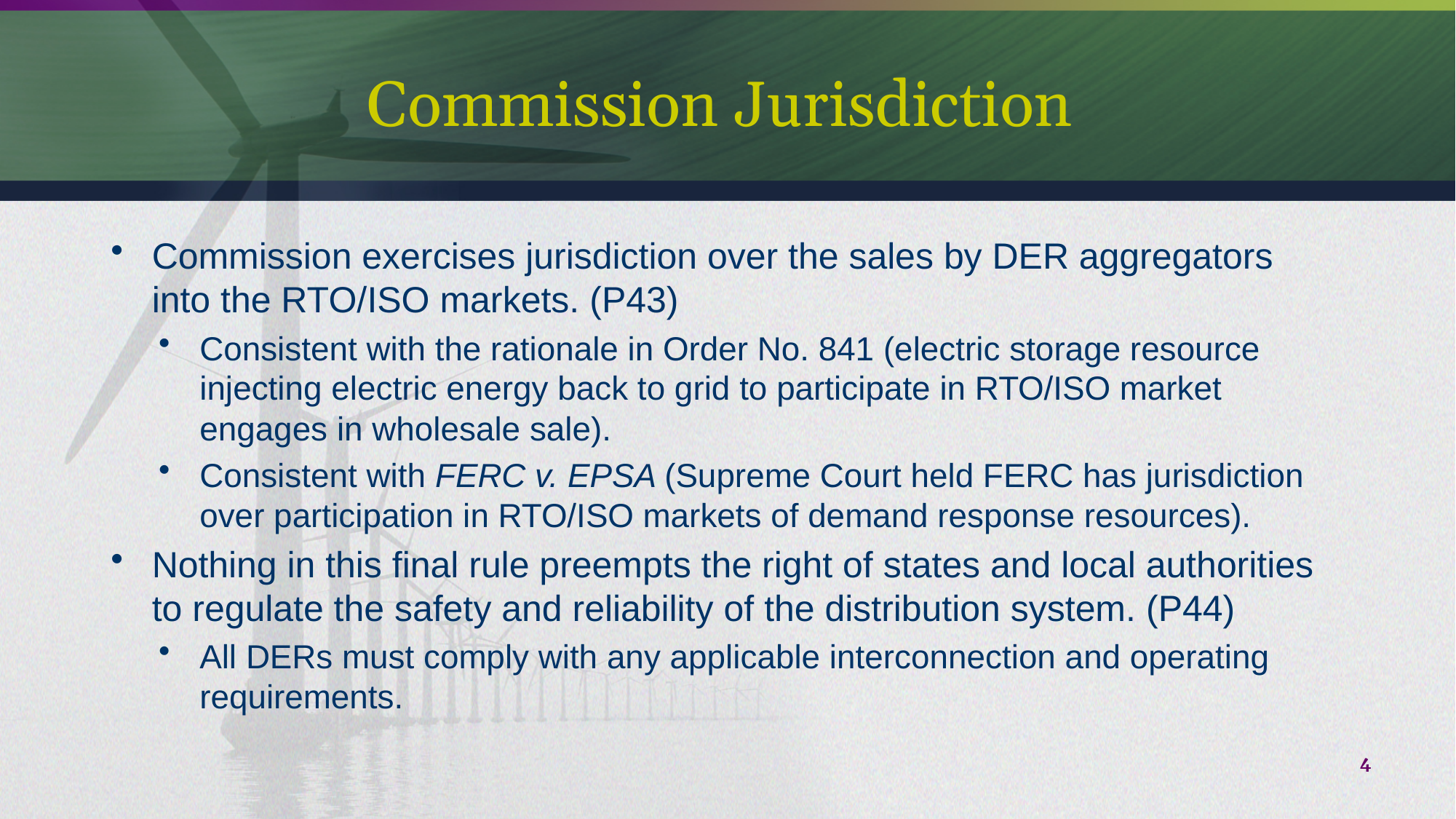

# Commission Jurisdiction
Commission exercises jurisdiction over the sales by DER aggregators into the RTO/ISO markets. (P43)
Consistent with the rationale in Order No. 841 (electric storage resource injecting electric energy back to grid to participate in RTO/ISO market engages in wholesale sale).
Consistent with FERC v. EPSA (Supreme Court held FERC has jurisdiction over participation in RTO/ISO markets of demand response resources).
Nothing in this final rule preempts the right of states and local authorities to regulate the safety and reliability of the distribution system. (P44)
All DERs must comply with any applicable interconnection and operating requirements.
4